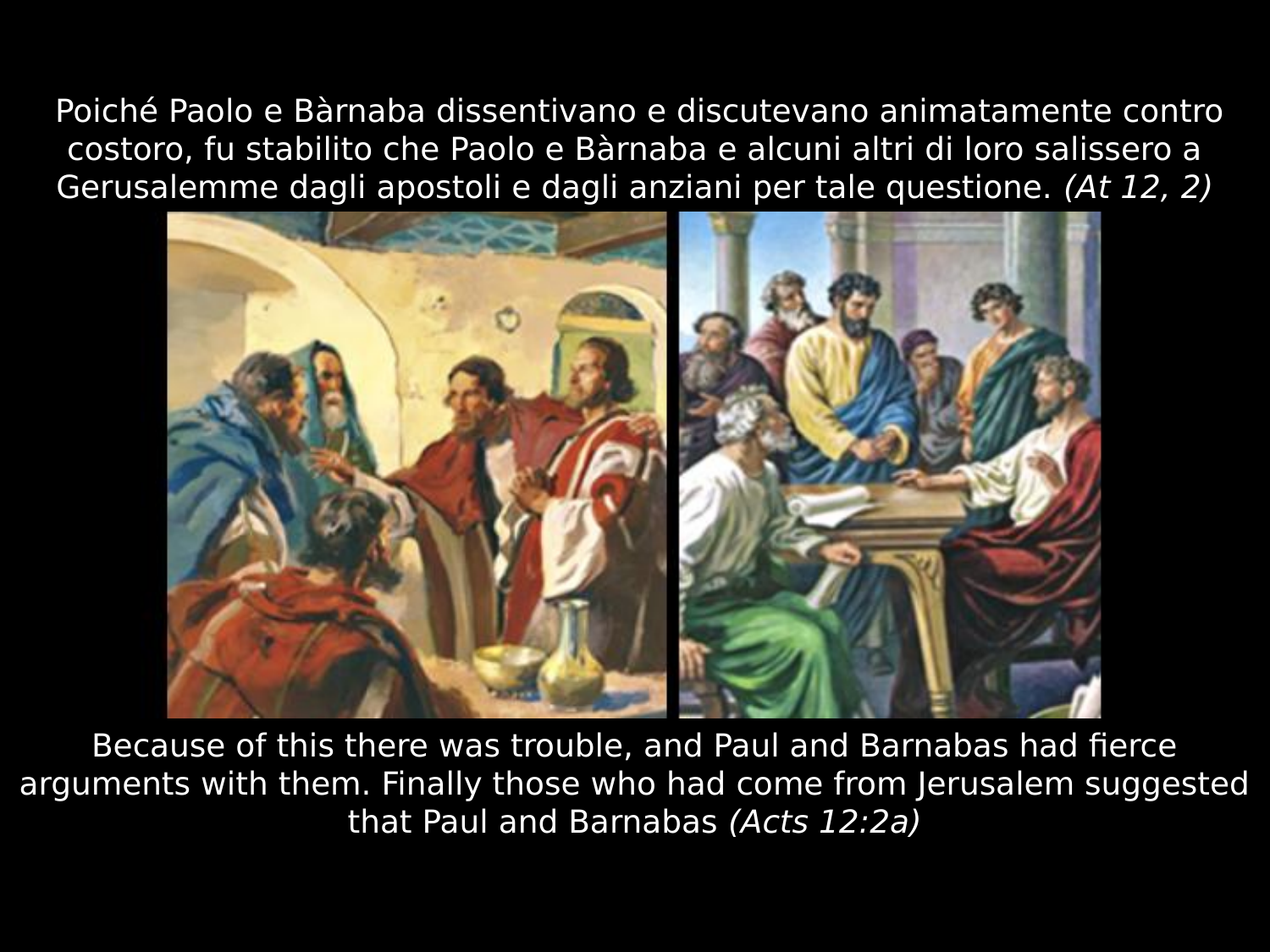

#
 Poiché Paolo e Bàrnaba dissentivano e discutevano animatamente contro costoro, fu stabilito che Paolo e Bàrnaba e alcuni altri di loro salissero a Gerusalemme dagli apostoli e dagli anziani per tale questione. (At 12, 2)
Because of this there was trouble, and Paul and Barnabas had fierce arguments with them. Finally those who had come from Jerusalem suggested that Paul and Barnabas (Acts 12:2a)